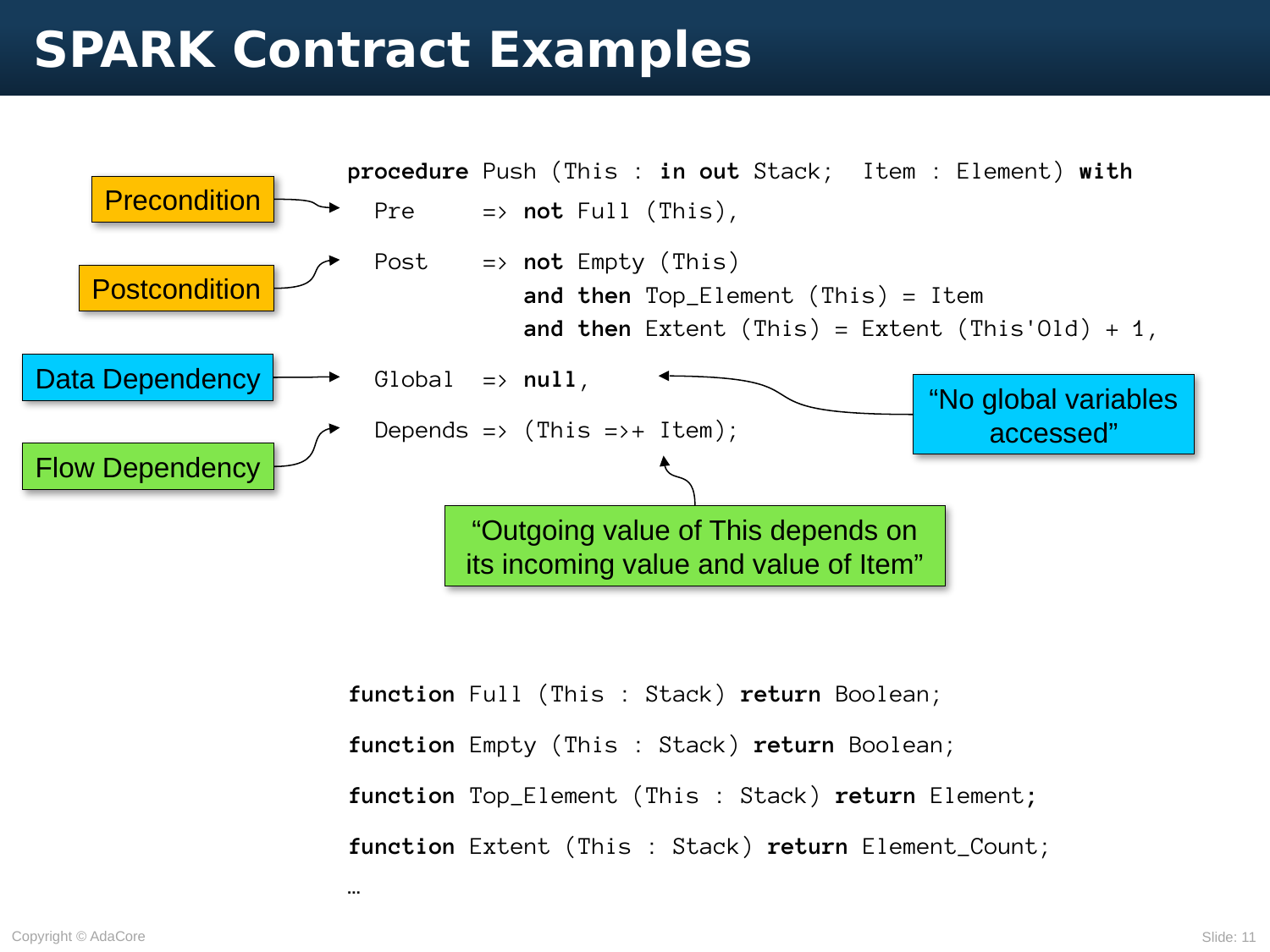

# SPARK Contract Examples

procedure Push (This : in out Stack;  Item : Element) with
  Pre     => not Full (This),
  Post    => not Empty (This)
             and then Top_Element (This) = Item
             and then Extent (This) = Extent (This'Old) + 1,
  Global  => null,
  Depends => (This =>+ Item);

function Full (This : Stack) return Boolean;
function Empty (This : Stack) return Boolean;
function Top_Element (This : Stack) return Element;
function Extent (This : Stack) return Element_Count;
…
Precondition

Postcondition
Data Dependency

“No global variables accessed”

Flow Dependency
“Outgoing value of This depends on its incoming value and value of Item”